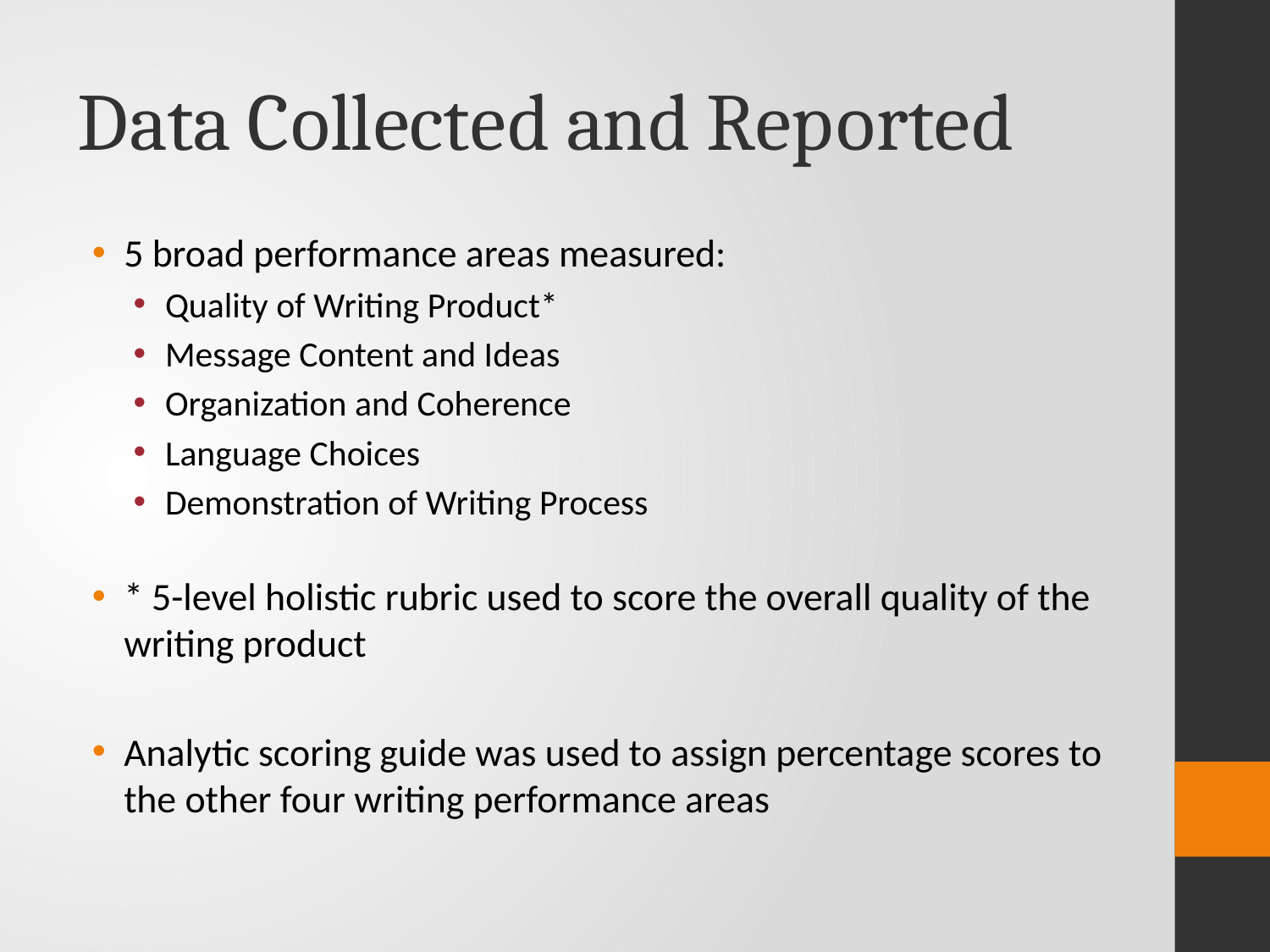

# Data Collected and Reported
5 broad performance areas measured:
Quality of Writing Product*
Message Content and Ideas
Organization and Coherence
Language Choices
Demonstration of Writing Process
* 5-level holistic rubric used to score the overall quality of the writing product

Analytic scoring guide was used to assign percentage scores to the other four writing performance areas